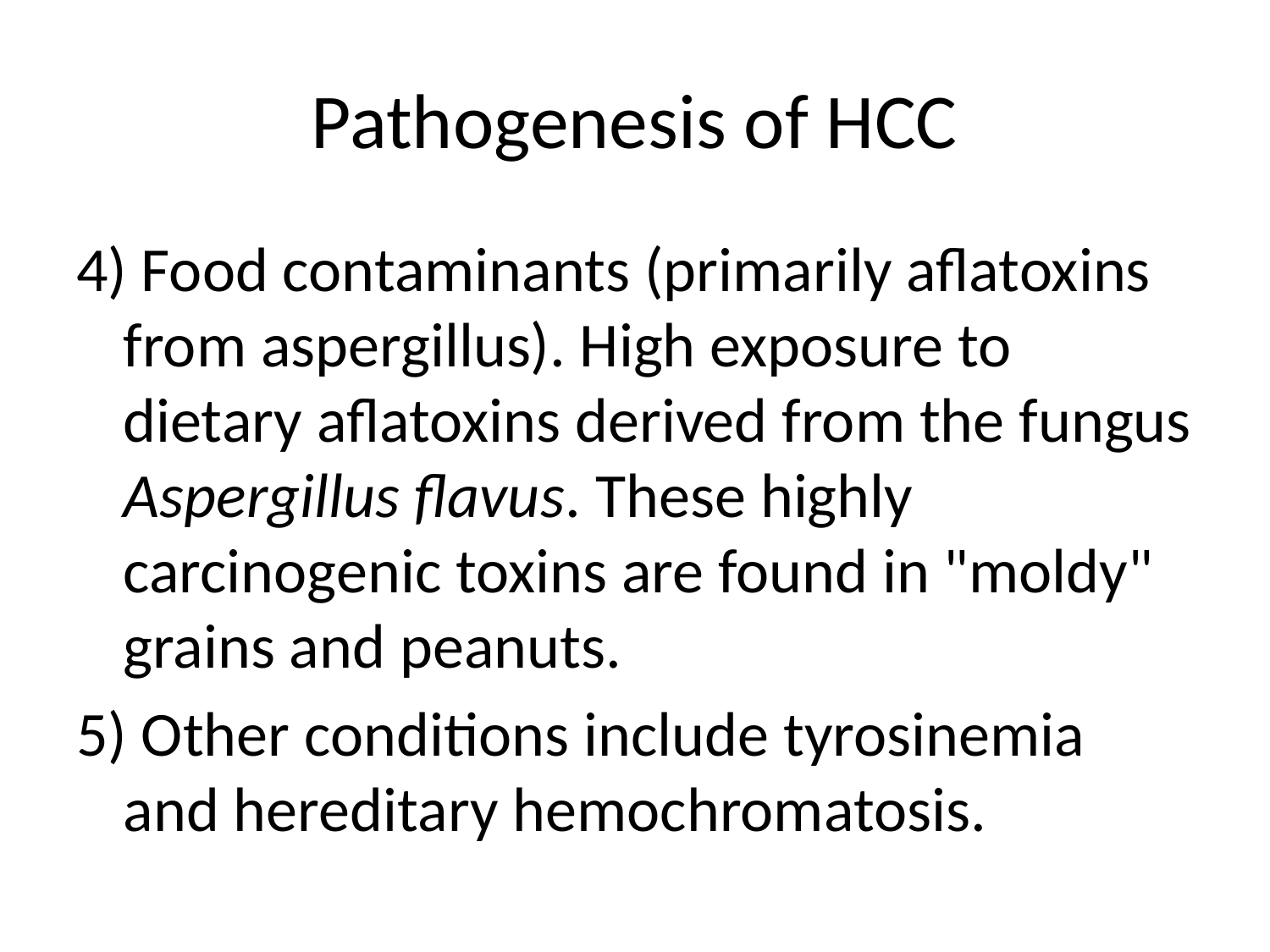

# Pathogenesis of HCC
4) Food contaminants (primarily aflatoxins from aspergillus). High exposure to dietary aflatoxins derived from the fungus Aspergillus flavus. These highly carcinogenic toxins are found in "moldy" grains and peanuts.
5) Other conditions include tyrosinemia and hereditary hemochromatosis.